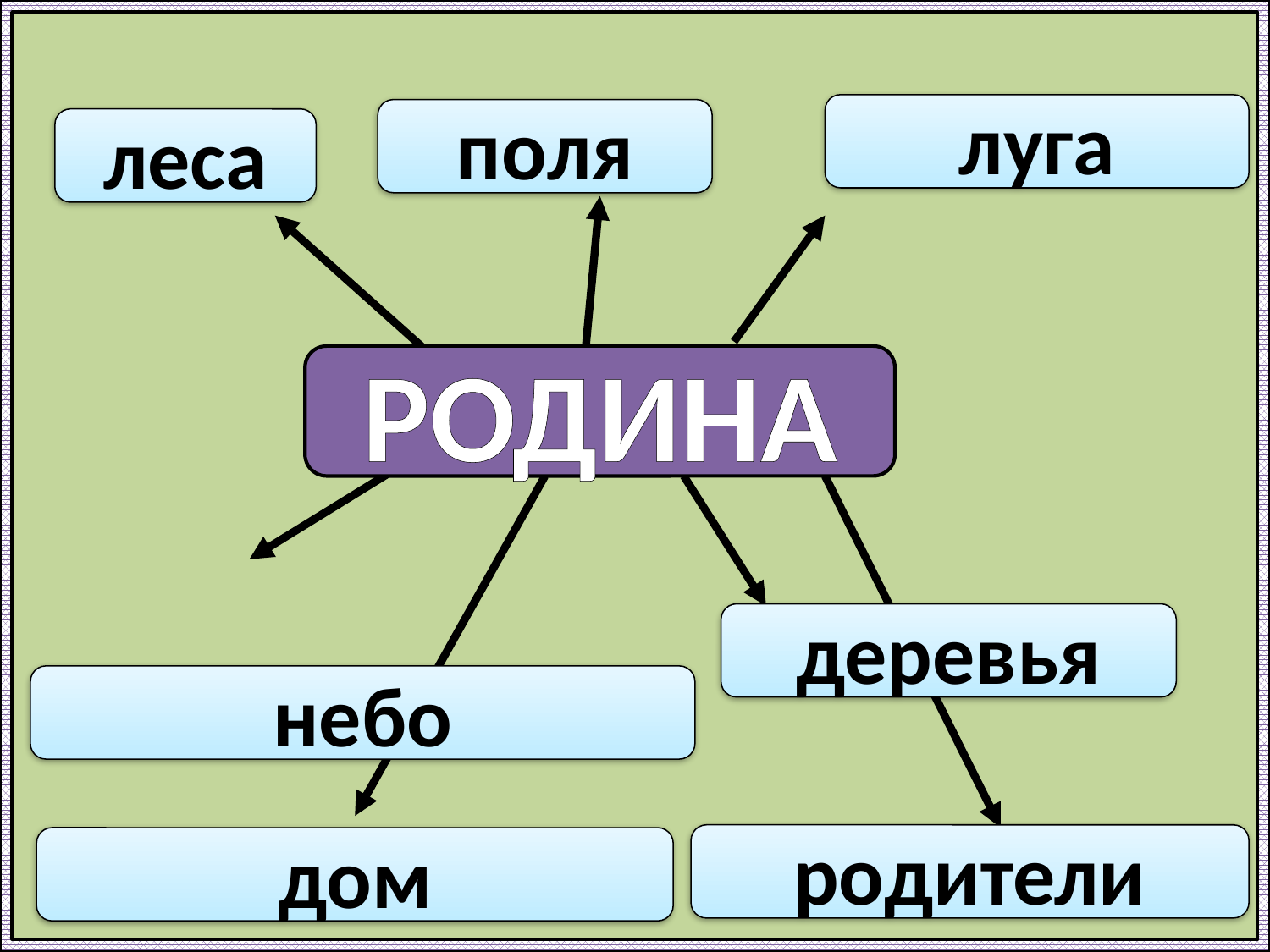

луга
поля
леса
РОДИНА
деревья
небо
родители
дом